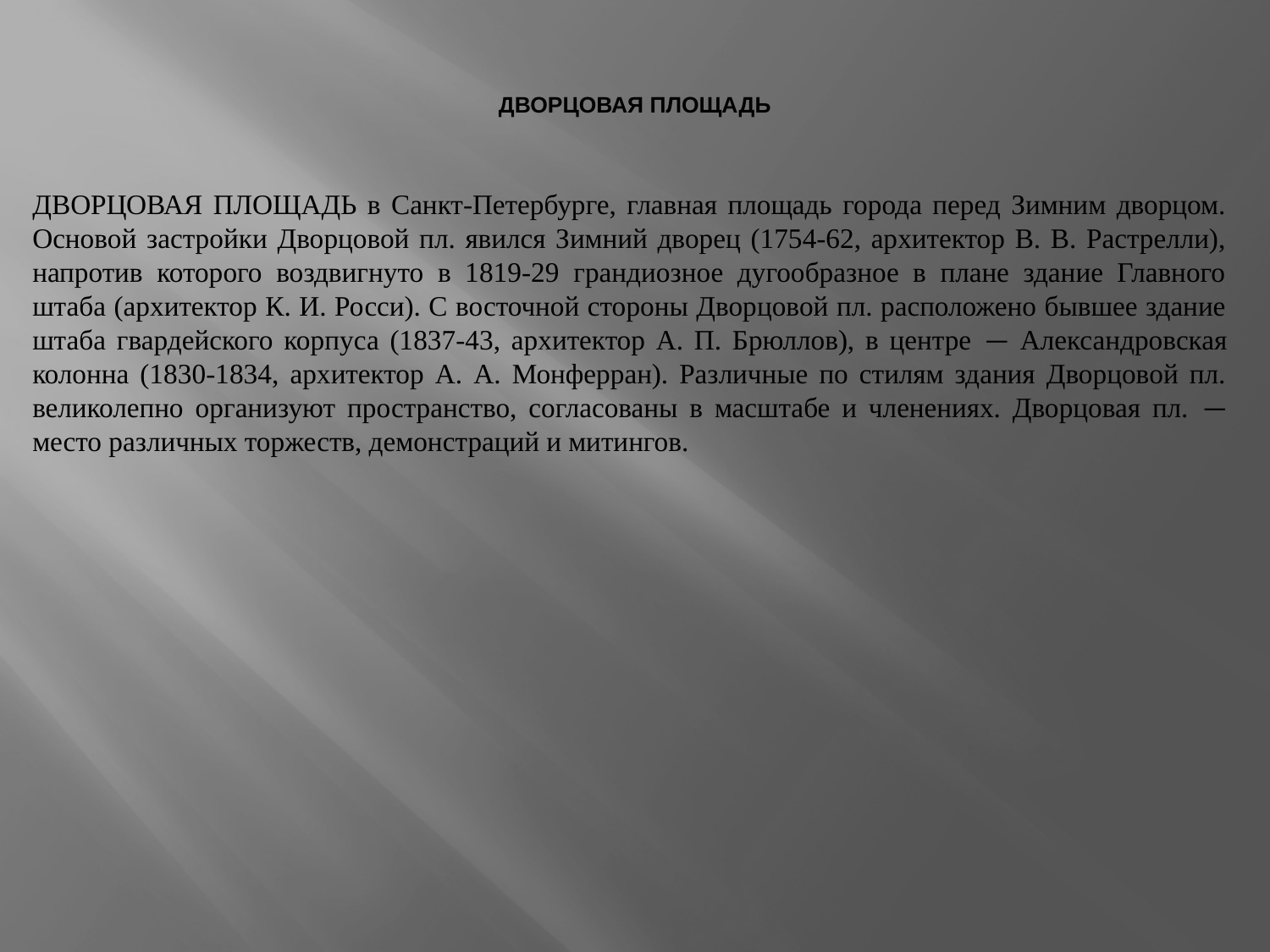

# ДВОРЦОВАЯ ПЛОЩАДЬ
ДВОРЦОВАЯ ПЛОЩАДЬ в Санкт-Петербурге, главная площадь города перед Зимним дворцом. Основой застройки Дворцовой пл. явился Зимний дворец (1754-62, архитектор В. В. Растрелли), напротив которого воздвигнуто в 1819-29 грандиозное дугообразное в плане здание Главного штаба (архитектор К. И. Росси). С восточной стороны Дворцовой пл. расположено бывшее здание штаба гвардейского корпуса (1837-43, архитектор А. П. Брюллов), в центре — Александровская колонна (1830-1834, архитектор А. А. Монферран). Различные по стилям здания Дворцовой пл. великолепно организуют пространство, согласованы в масштабе и членениях. Дворцовая пл. — место различных торжеств, демонстраций и митингов.